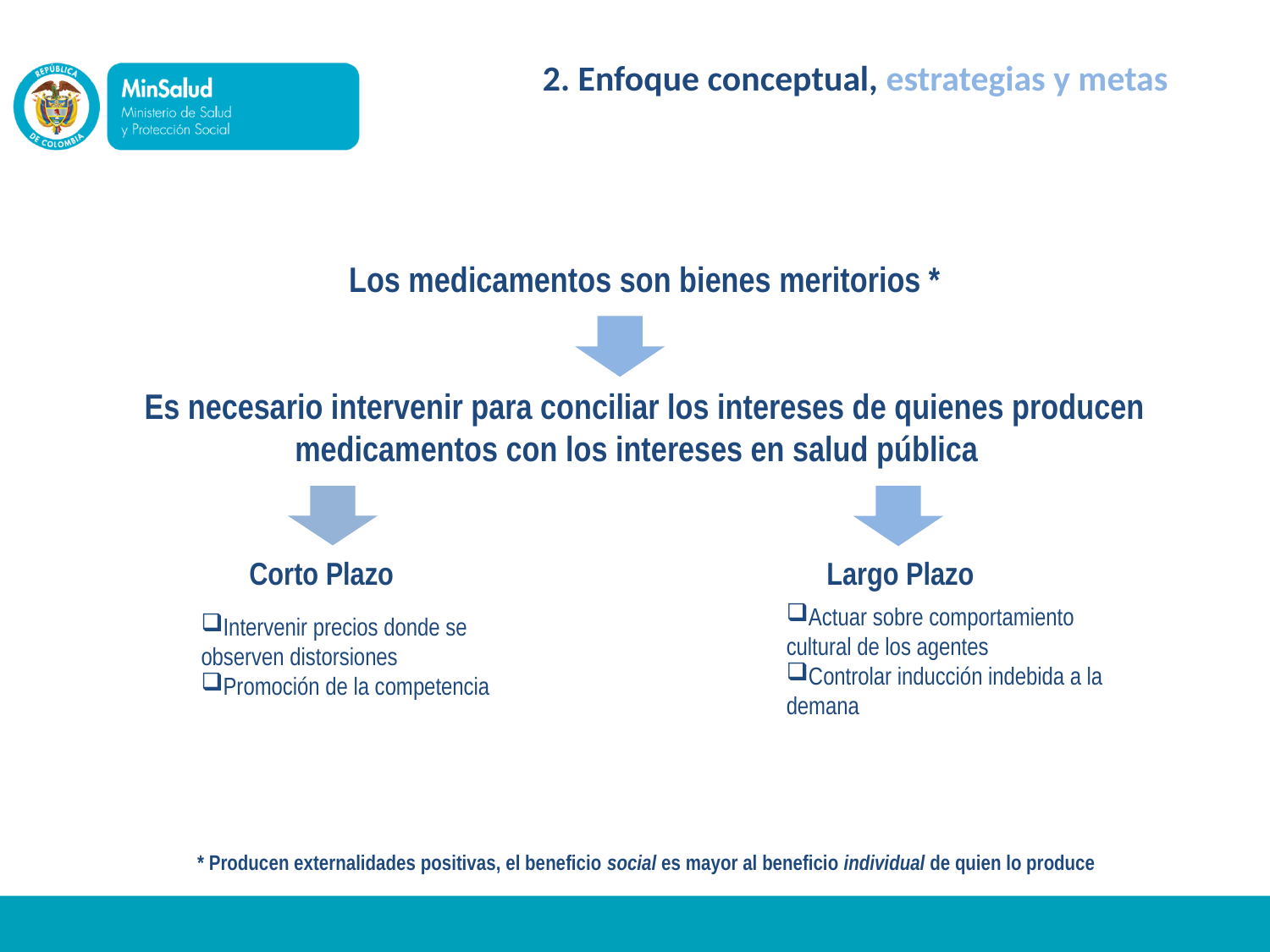

2. Enfoque conceptual, estrategias y metas

Los medicamentos son bienes meritorios *

Es necesario intervenir para conciliar los intereses de quienes producen medicamentos con los intereses en salud pública

                          Corto Plazo         		                  Largo Plazo

Actuar sobre comportamiento cultural de los agentes
Controlar inducción indebida a la demana
Intervenir precios donde se observen distorsiones
Promoción de la competencia
* Producen externalidades positivas, el beneficio social es mayor al beneficio individual de quien lo produce